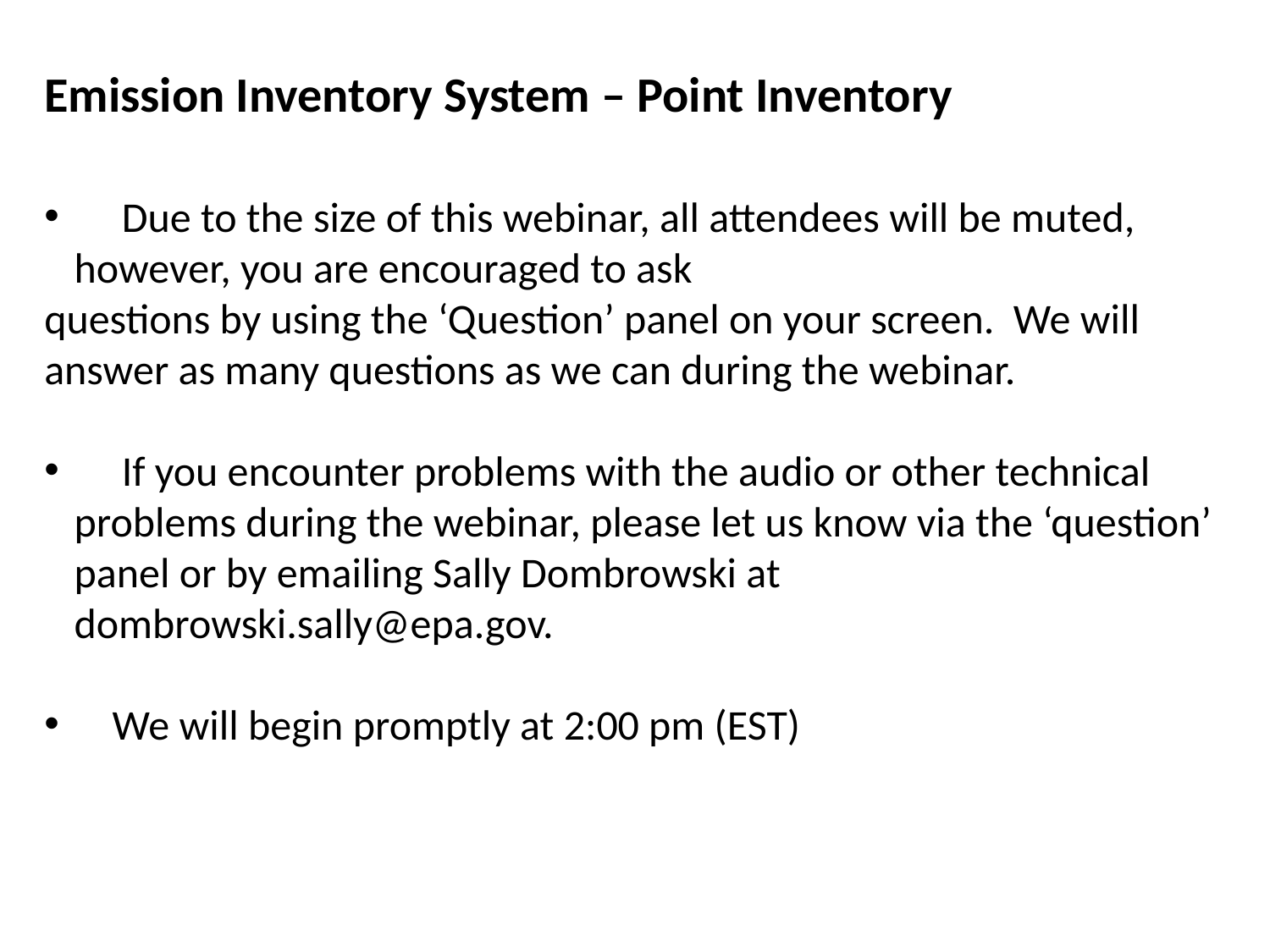

Emission Inventory System – Point Inventory

     Due to the size of this webinar, all attendees will be muted, however, you are encouraged to ask
questions by using the ‘Question’ panel on your screen.  We will answer as many questions as we can during the webinar.

     If you encounter problems with the audio or other technical problems during the webinar, please let us know via the ‘question’ panel or by emailing Sally Dombrowski at dombrowski.sally@epa.gov.

    We will begin promptly at 2:00 pm (EST)